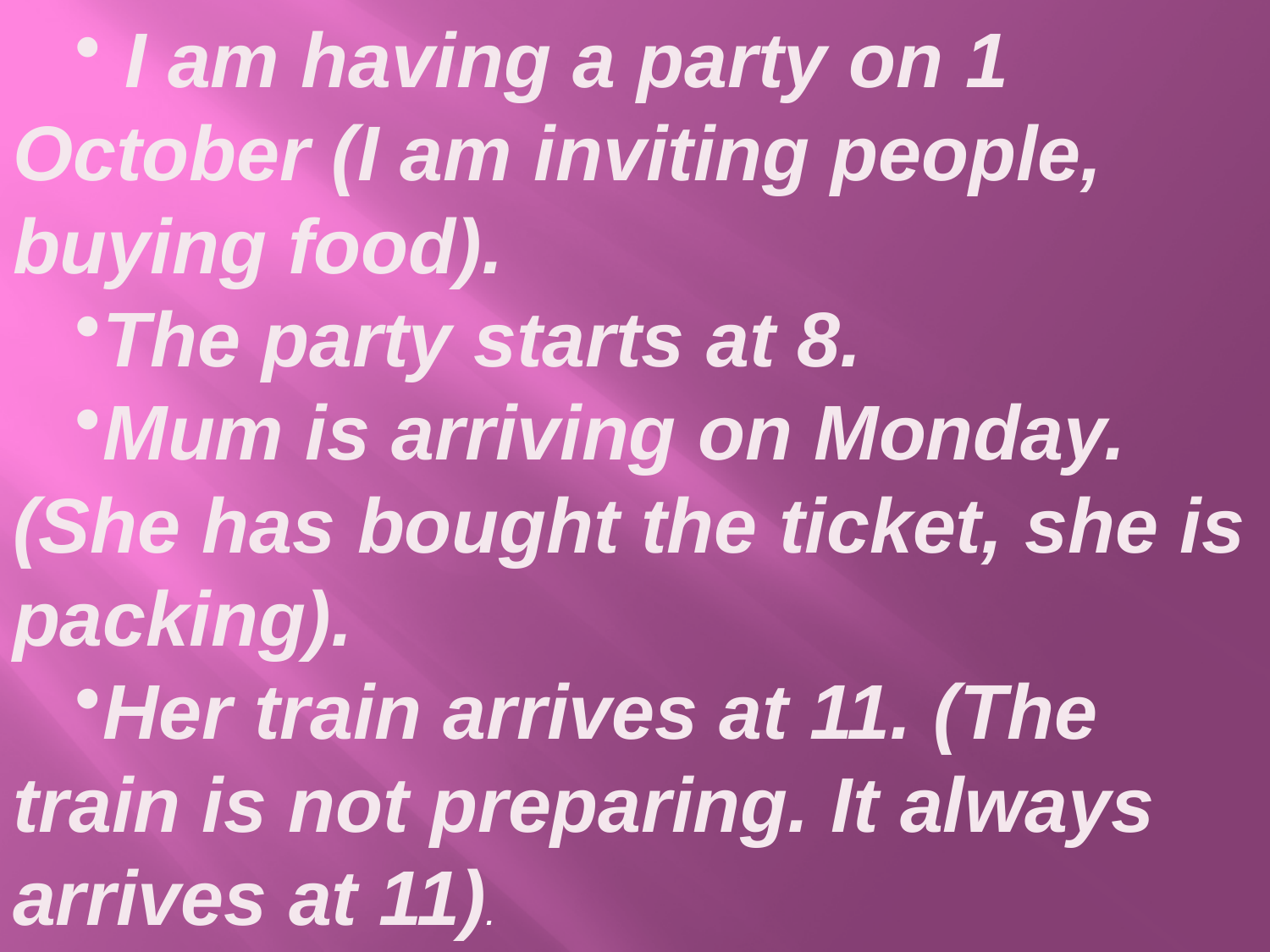

I am having a party on 1 October (I am inviting people, buying food).
The party starts at 8.
Mum is arriving on Monday. (She has bought the ticket, she is packing).
Her train arrives at 11. (The train is not preparing. It always arrives at 11).